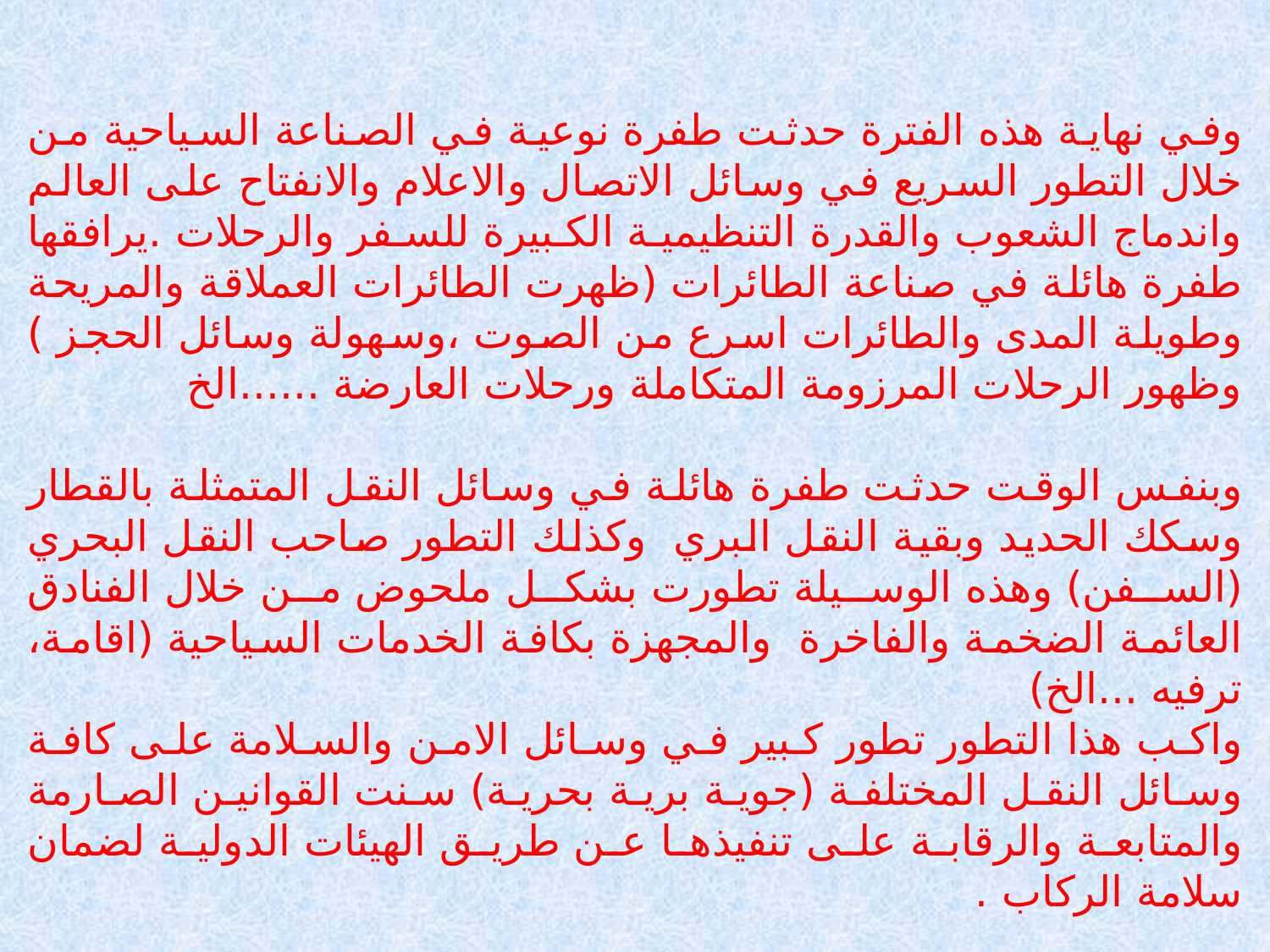

وفي نهاية هذه الفترة حدثت طفرة نوعية في الصناعة السياحية من خلال التطور السريع في وسائل الاتصال والاعلام والانفتاح على العالم واندماج الشعوب والقدرة التنظيمية الكبيرة للسفر والرحلات .يرافقها طفرة هائلة في صناعة الطائرات (ظهرت الطائرات العملاقة والمريحة وطويلة المدى والطائرات اسرع من الصوت ،وسهولة وسائل الحجز ) وظهور الرحلات المرزومة المتكاملة ورحلات العارضة ......الخ

وبنفس الوقت حدثت طفرة هائلة في وسائل النقل المتمثلة بالقطار وسكك الحديد وبقية النقل البري  وكذلك التطور صاحب النقل البحري (السفن) وهذه الوسيلة تطورت بشكل ملحوض من خلال الفنادق العائمة الضخمة والفاخرة  والمجهزة بكافة الخدمات السياحية (اقامة، ترفيه ...الخ)
واكب هذا التطور تطور كبير في وسائل الامن والسلامة على كافة وسائل النقل المختلفة (جوية برية بحرية) سنت القوانين الصارمة والمتابعة والرقابة على تنفيذها عن طريق الهيئات الدولية لضمان سلامة الركاب .